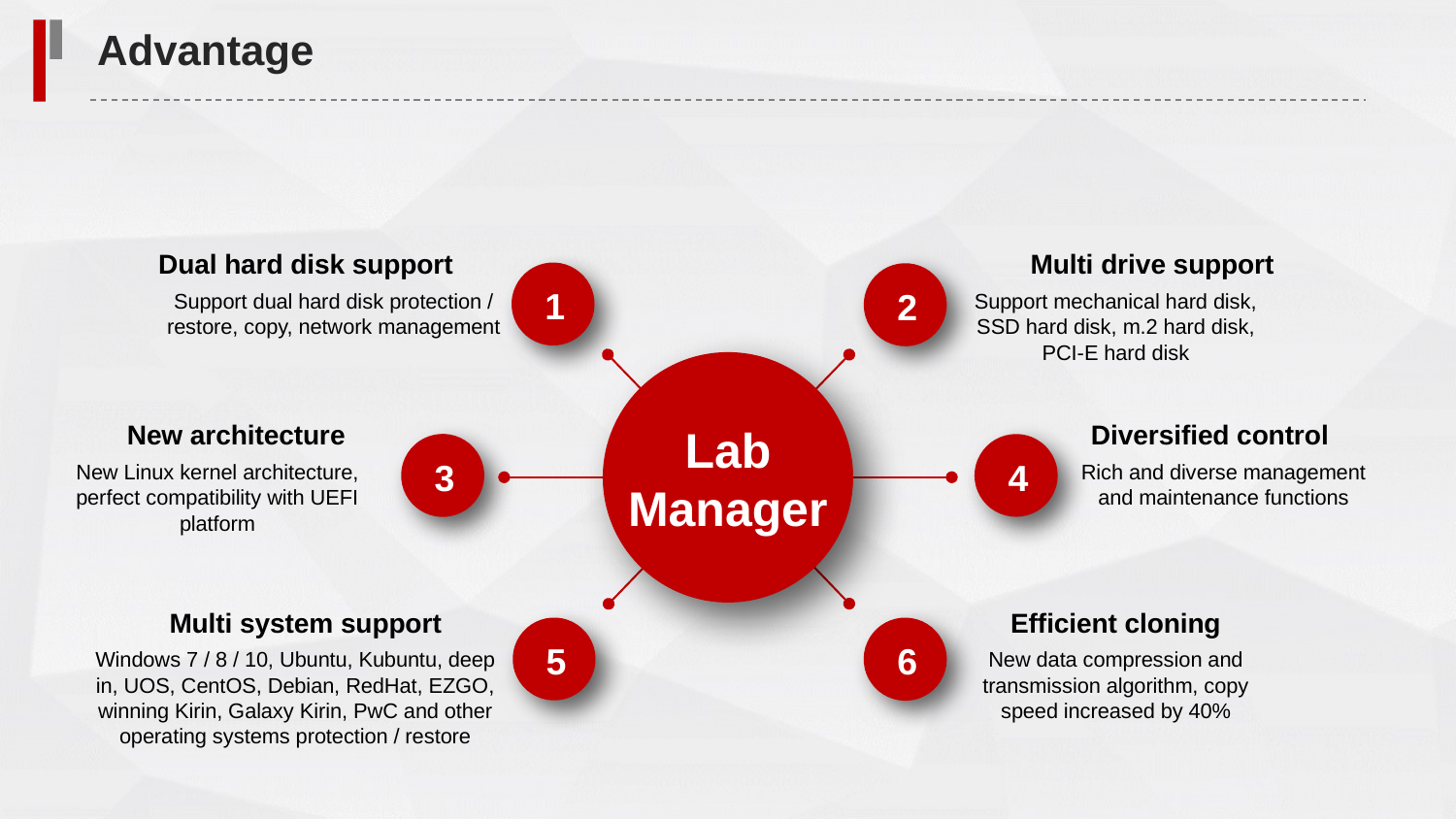

Advantage

Dual hard disk support
Multi drive support

1
2
Support mechanical hard disk, SSD hard disk, m.2 hard disk, PCI-E hard disk
Support dual hard disk protection / restore, copy, network management

Diversified control
New architecture
Lab
Manager

3
4
New Linux kernel architecture, perfect compatibility with UEFI platform
Rich and diverse management and maintenance functions
Multi system support
Efficient cloning

5
6
Windows 7 / 8 / 10, Ubuntu, Kubuntu, deep in, UOS, CentOS, Debian, RedHat, EZGO, winning Kirin, Galaxy Kirin, PwC and other operating systems protection / restore
New data compression and transmission algorithm, copy speed increased by 40%